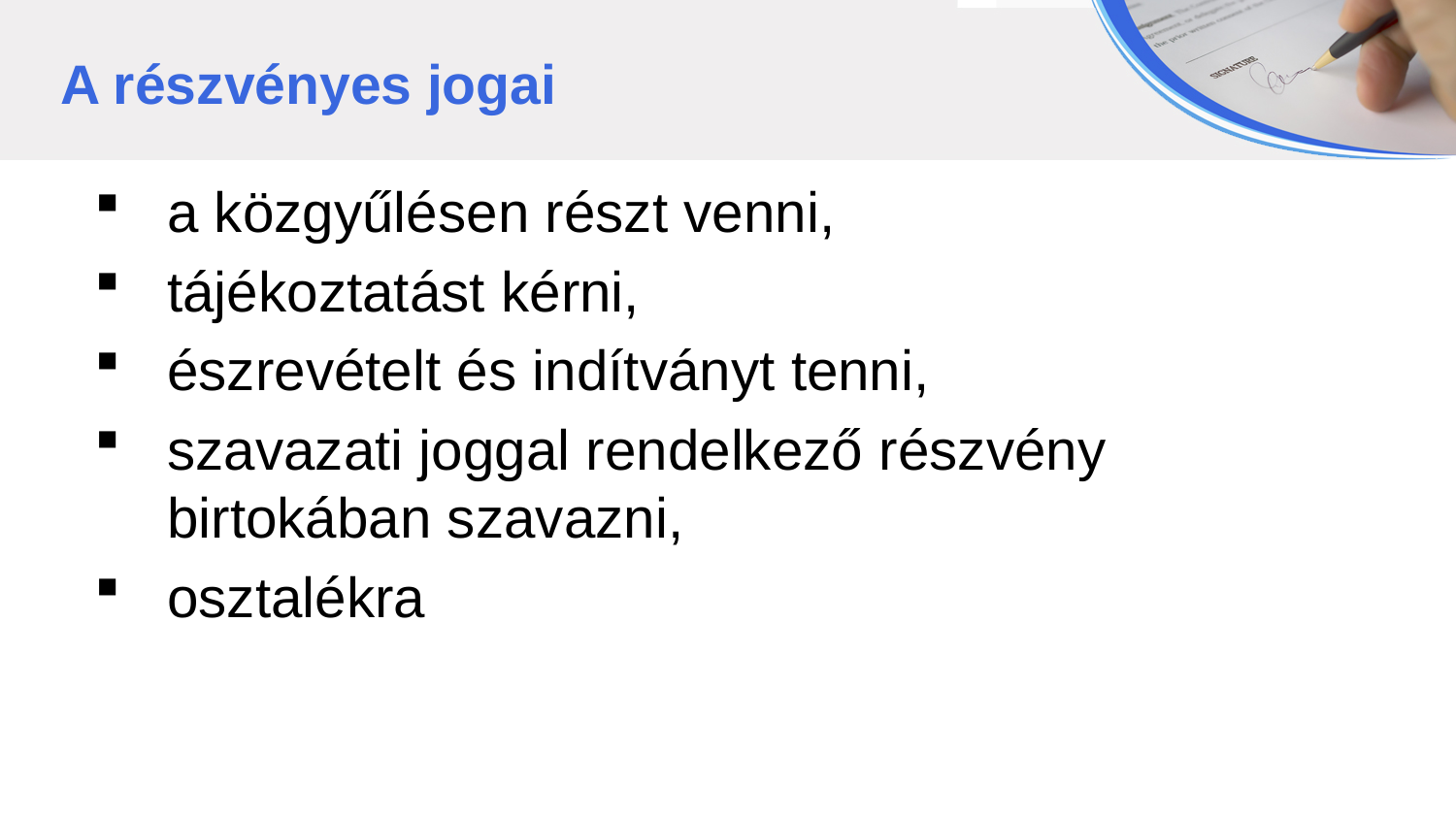

A részvényes jogai
a közgyűlésen részt venni,
tájékoztatást kérni,
észrevételt és indítványt tenni,
szavazati joggal rendelkező részvény birtokában szavazni,
osztalékra